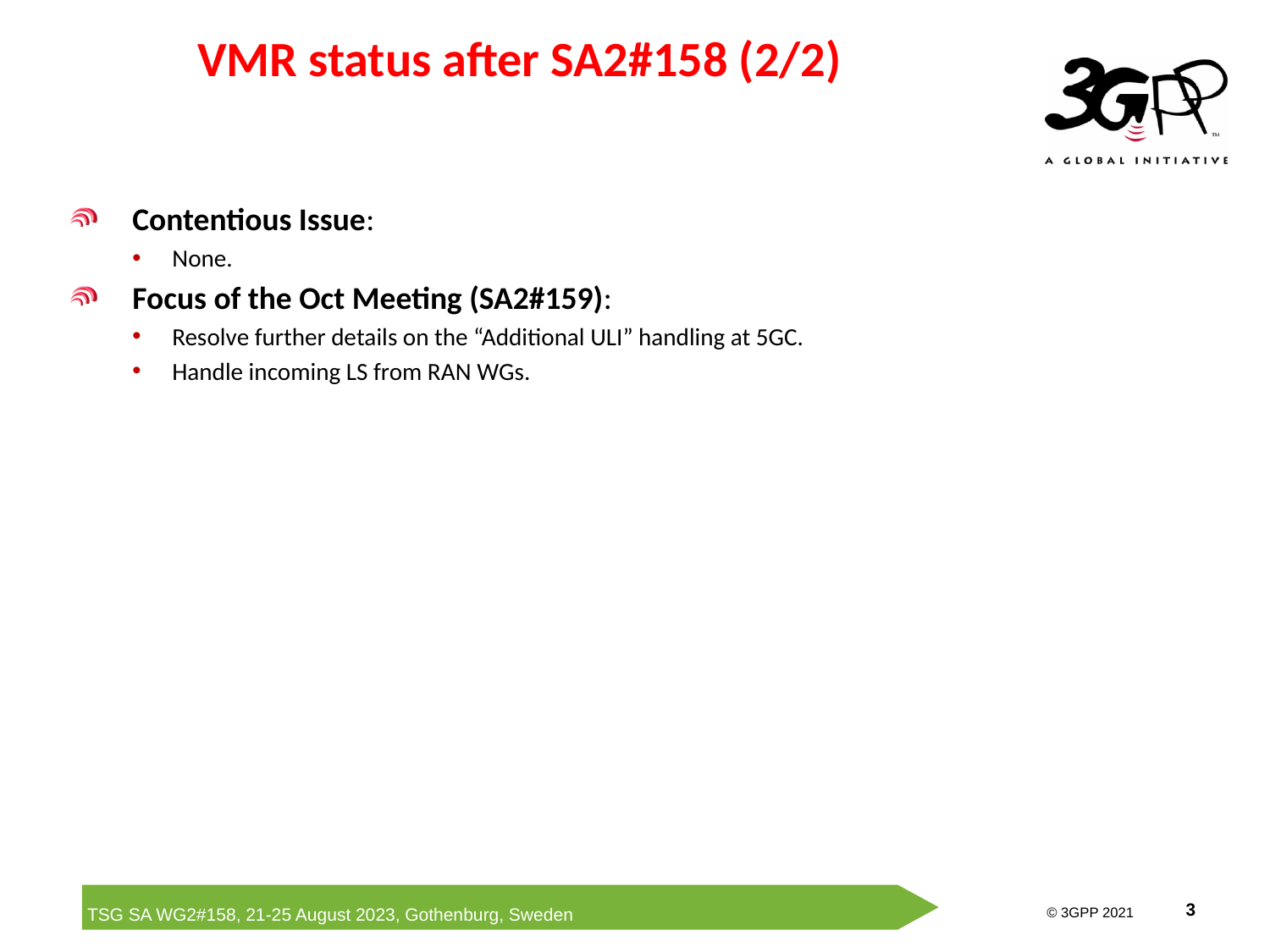

# VMR status after SA2#158 (2/2)
Contentious Issue:
None.
Focus of the Oct Meeting (SA2#159):
Resolve further details on the “Additional ULI” handling at 5GC.
Handle incoming LS from RAN WGs.